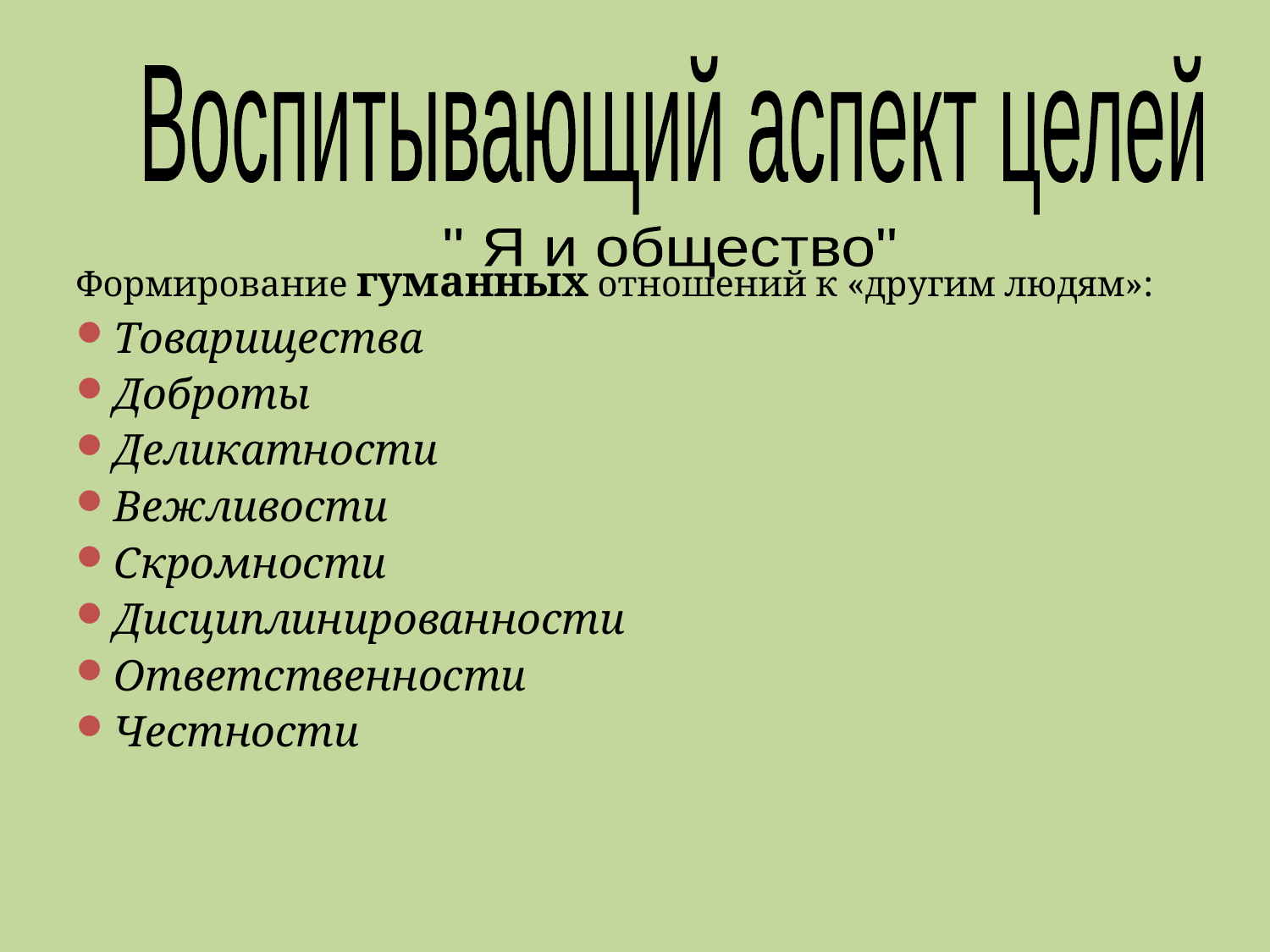

Воспитывающий аспект целей

Формирование гуманных отношений к «другим людям»:
Товарищества
Доброты
Деликатности
Вежливости
Скромности
Дисциплинированности
Ответственности
Честности
" Я и общество"